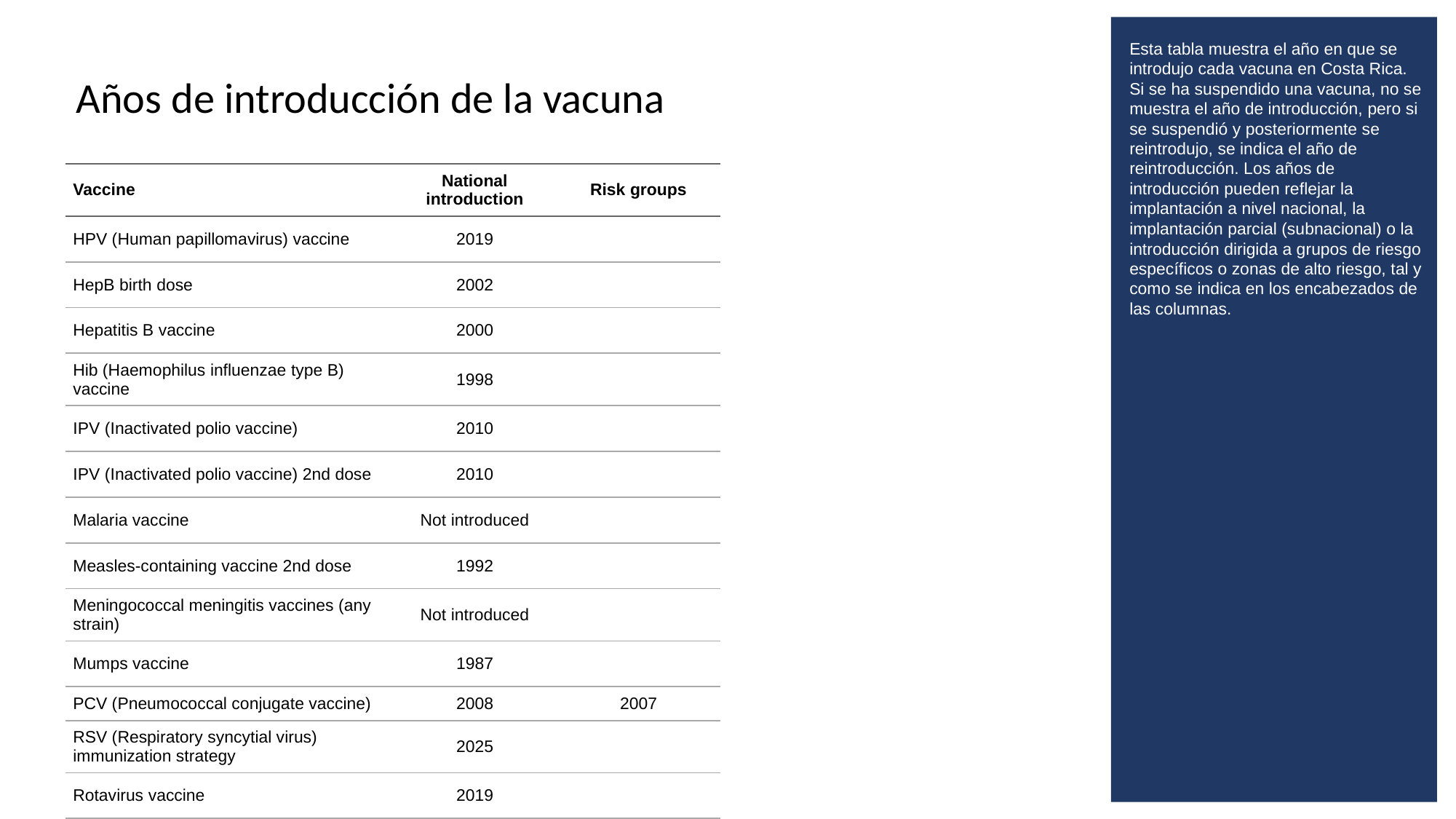

Esta tabla muestra el año en que se introdujo cada vacuna en Costa Rica. Si se ha suspendido una vacuna, no se muestra el año de introducción, pero si se suspendió y posteriormente se reintrodujo, se indica el año de reintroducción. Los años de introducción pueden reflejar la implantación a nivel nacional, la implantación parcial (subnacional) o la introducción dirigida a grupos de riesgo específicos o zonas de alto riesgo, tal y como se indica en los encabezados de las columnas.
# Años de introducción de la vacuna
| Vaccine | National introduction | Risk groups |
| --- | --- | --- |
| HPV (Human papillomavirus) vaccine | 2019 |  |
| HepB birth dose | 2002 |  |
| Hepatitis B vaccine | 2000 |  |
| Hib (Haemophilus influenzae type B) vaccine | 1998 |  |
| IPV (Inactivated polio vaccine) | 2010 |  |
| IPV (Inactivated polio vaccine) 2nd dose | 2010 |  |
| Malaria vaccine | Not introduced |  |
| Measles-containing vaccine 2nd dose | 1992 |  |
| Meningococcal meningitis vaccines (any strain) | Not introduced |  |
| Mumps vaccine | 1987 |  |
| PCV (Pneumococcal conjugate vaccine) | 2008 | 2007 |
| RSV (Respiratory syncytial virus) immunization strategy | 2025 |  |
| Rotavirus vaccine | 2019 |  |
| Rubella vaccine | 1972 |  |
| Typhoid conjugate vaccine | Not introduced |  |
| YF (Yellow fever) vaccine | Not introduced |  |